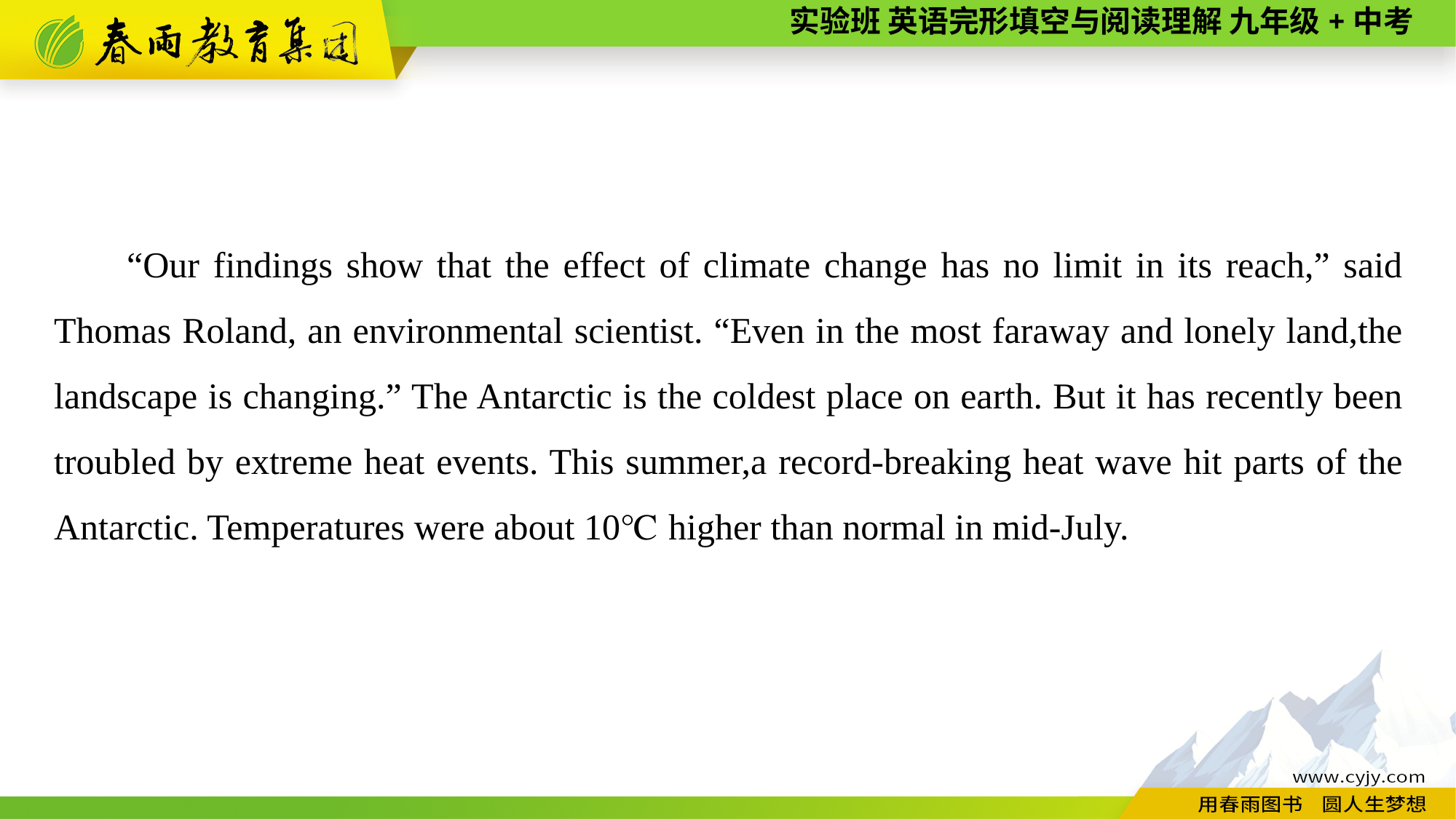

“Our findings show that the effect of climate change has no limit in its reach,” said Thomas Roland, an environmental scientist. “Even in the most faraway and lonely land,the landscape is changing.” The Antarctic is the coldest place on earth. But it has recently been troubled by extreme heat events. This summer,a record-breaking heat wave hit parts of the Antarctic. Temperatures were about 10℃ higher than normal in mid-July.